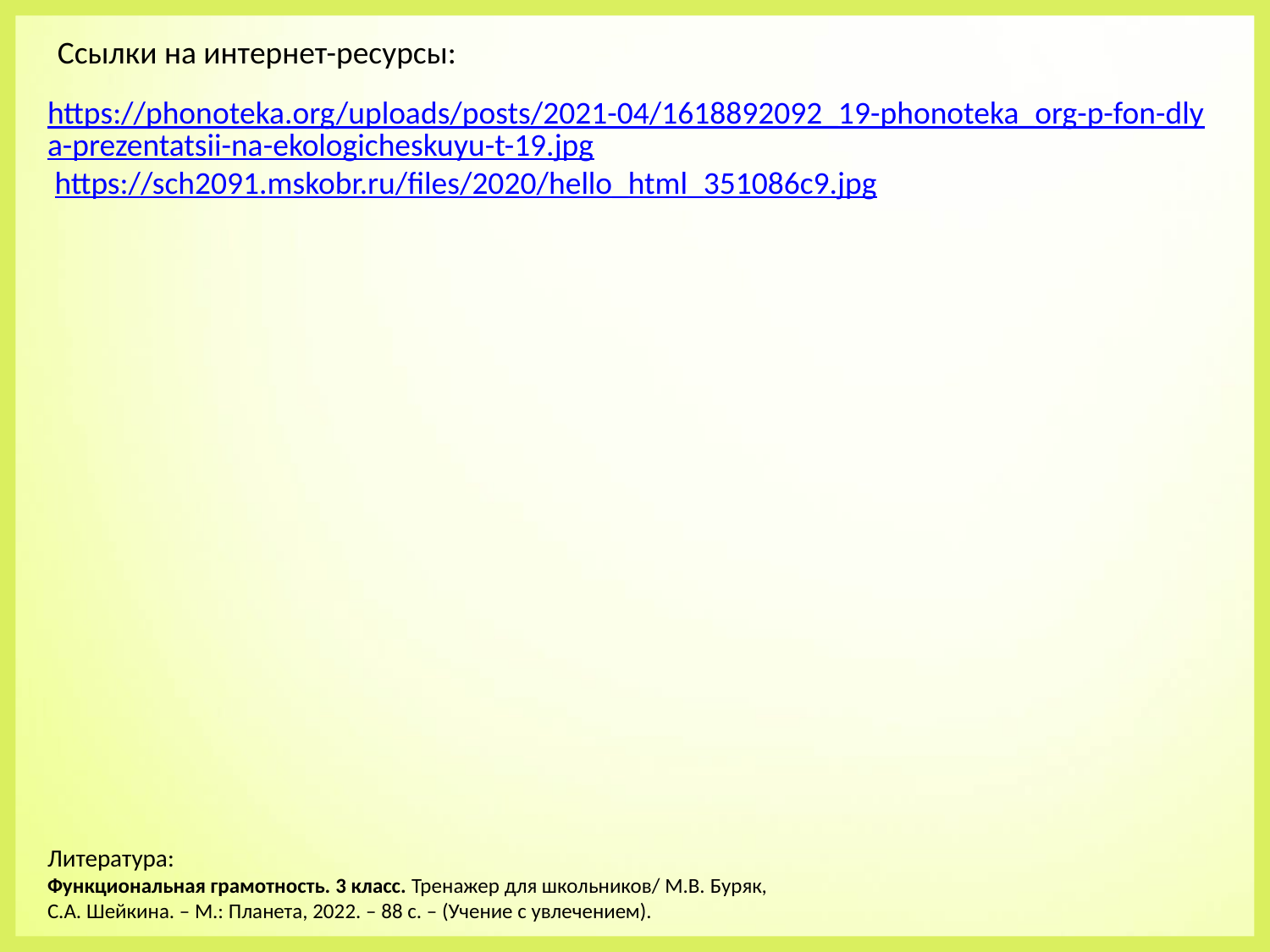

Ссылки на интернет-ресурсы:
https://phonoteka.org/uploads/posts/2021-04/1618892092_19-phonoteka_org-p-fon-dlya-prezentatsii-na-ekologicheskuyu-t-19.jpg https://sch2091.mskobr.ru/files/2020/hello_html_351086c9.jpg
Литература:
Функциональная грамотность. 3 класс. Тренажер для школьников/ М.В. Буряк, С.А. Шейкина. – М.: Планета, 2022. – 88 с. – (Учение с увлечением).